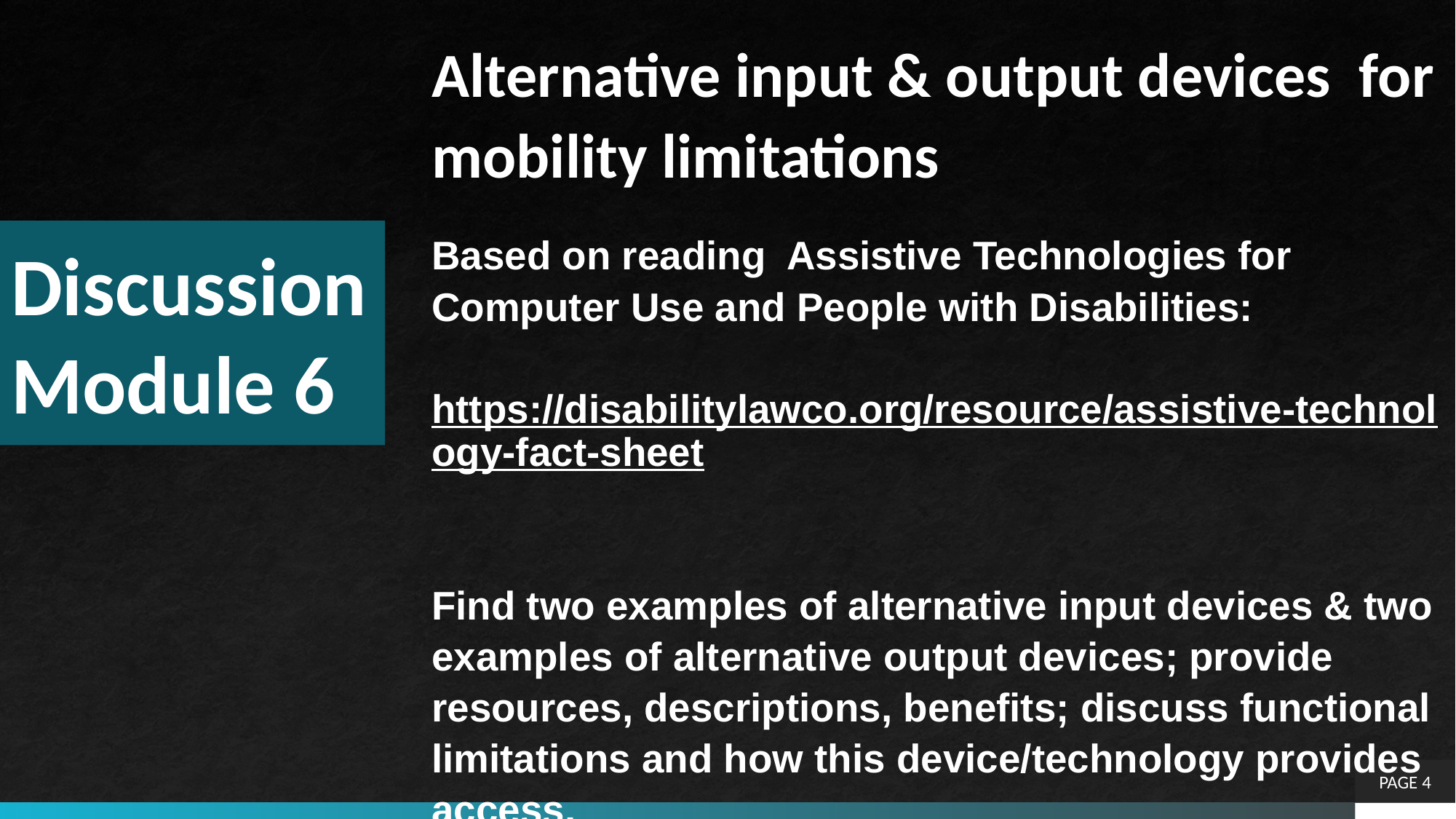

Alternative input & output devices  for mobility limitations

Based on reading  Assistive Technologies for Computer Use and People with Disabilities:

https://disabilitylawco.org/resource/assistive-technology-fact-sheet

Find two examples of alternative input devices & two examples of alternative output devices; provide resources, descriptions, benefits; discuss functional limitations and how this device/technology provides access.
# Discussion Module 6
PAGE 4